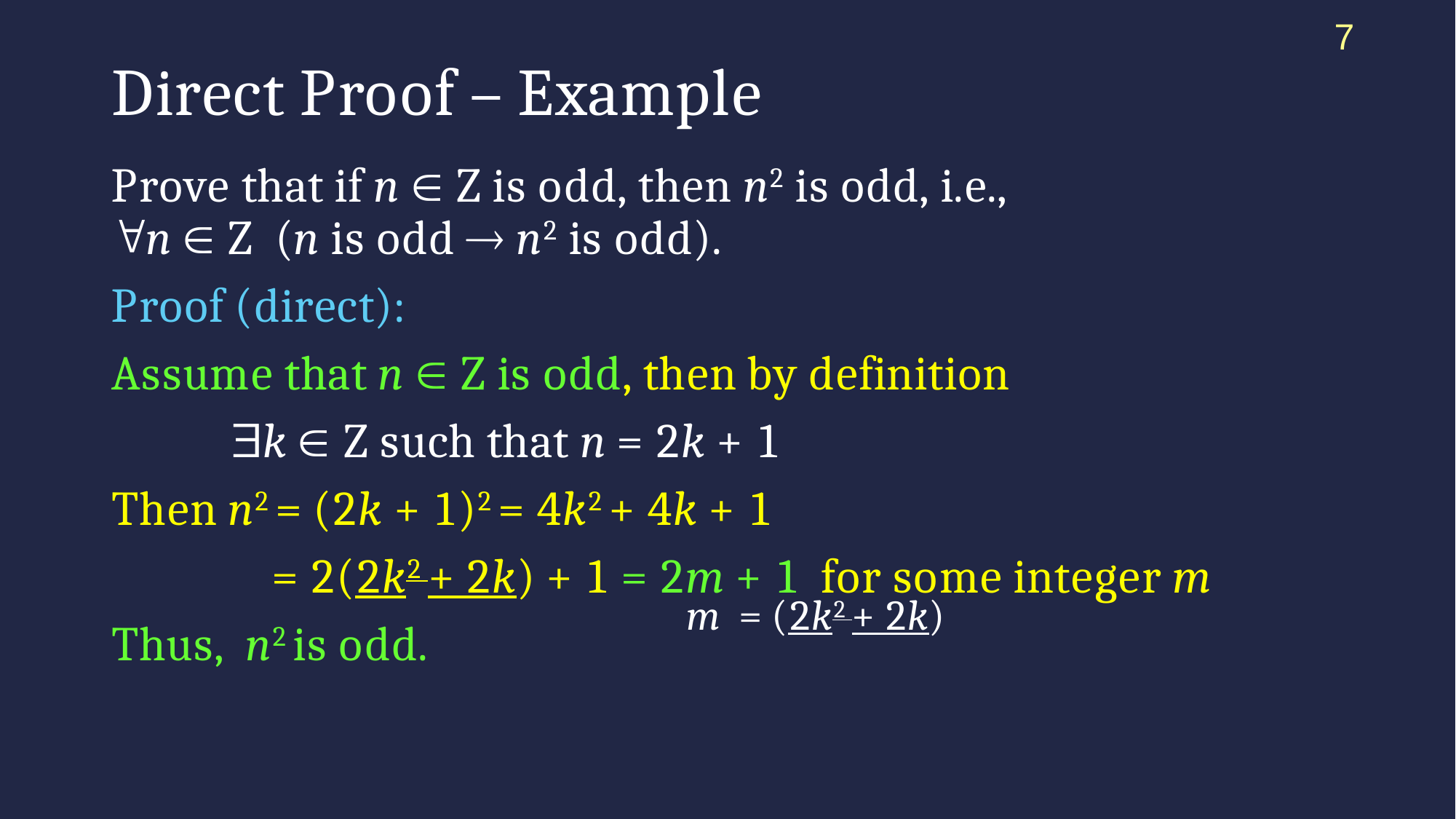

7
# Direct Proof – Example
Prove that if n ∈ Z is odd, then n2 is odd, i.e.,
∀n ∈ Z  (n is odd → n2 is odd).
Proof (direct):
Assume that n ∈ Z is odd, then by definition
	 ∃k ∈ Z such that n = 2k + 1
Then n2 = (2k + 1)2 = 4k2 + 4k + 1
               = 2(2k2 + 2k) + 1 = 2m + 1  for some integer m
Thus,  n2 is odd.
m  = (2k2 + 2k)